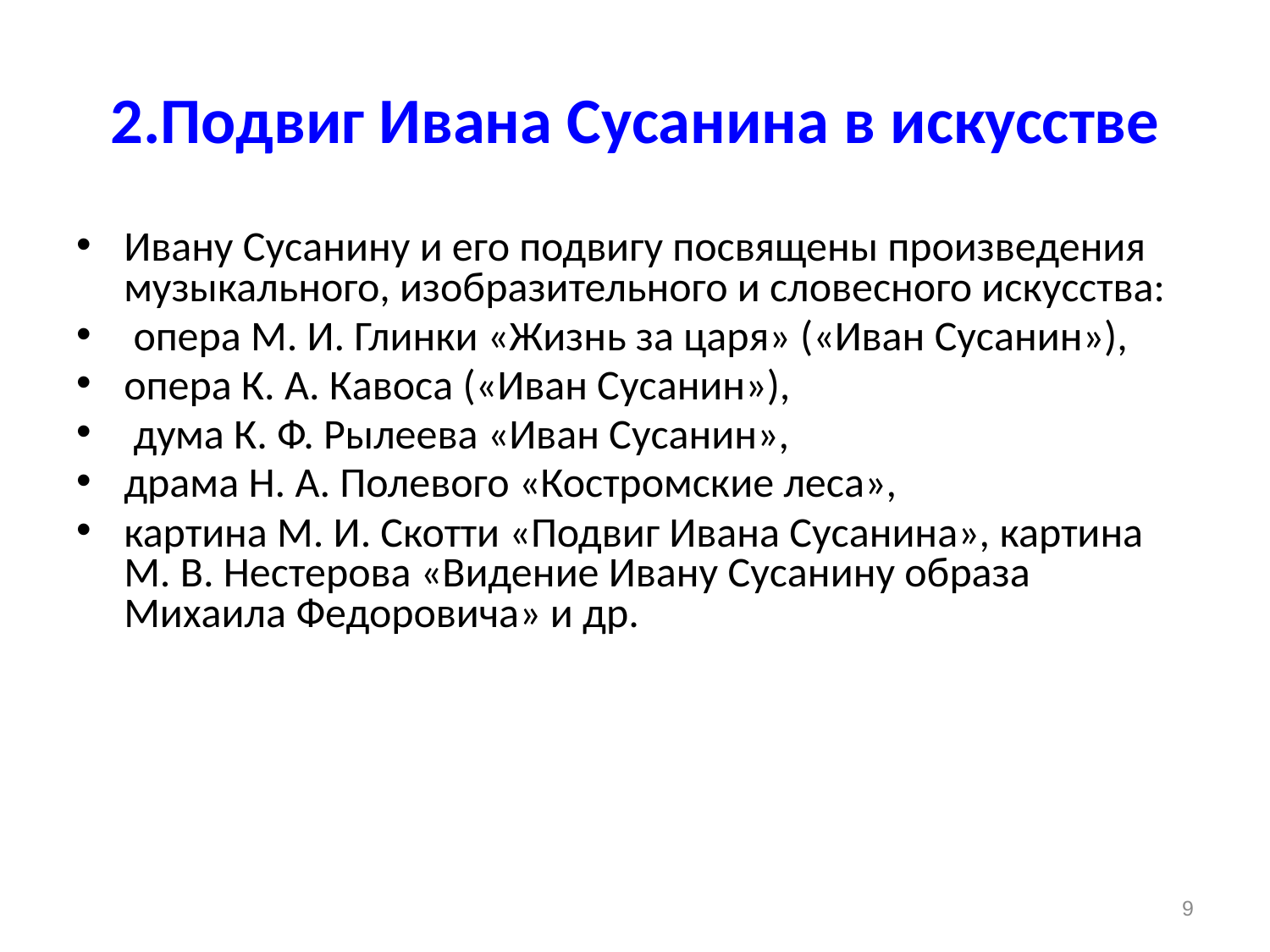

# 2.Подвиг Ивана Сусанина в искусстве
Ивану Сусанину и его подвигу посвящены произведения музыкального, изобразительного и словесного искусства:
 опера М. И. Глинки «Жизнь за царя» («Иван Сусанин»),
опера К. А. Кавоса («Иван Сусанин»),
 дума К. Ф. Рылеева «Иван Сусанин»,
драма Н. А. Полевого «Костромские леса»,
картина М. И. Скотти «Подвиг Ивана Сусанина», картина М. В. Нестерова «Видение Ивану Сусанину образа Михаила Федоровича» и др.

9